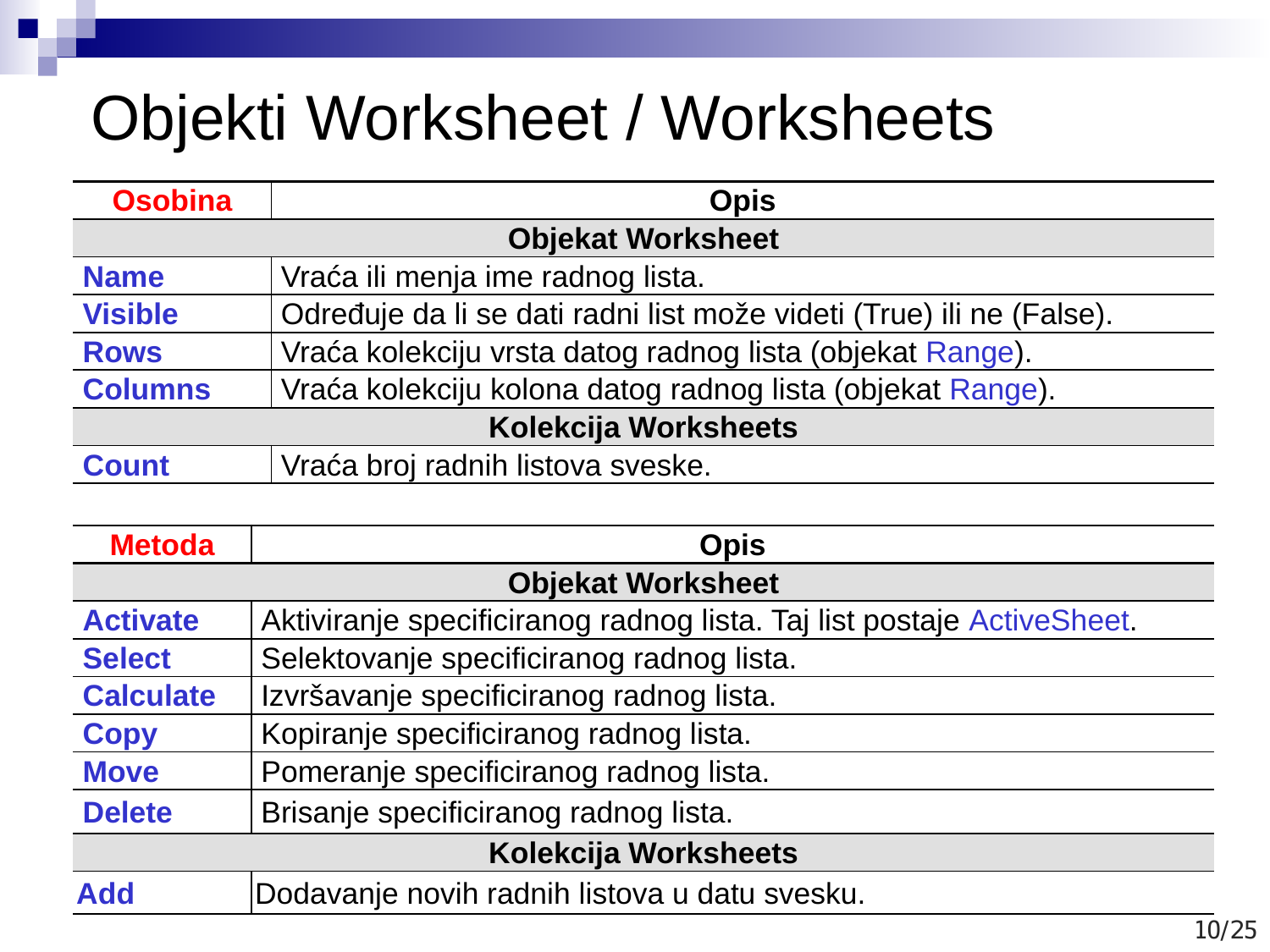

# Objekti Worksheet / Worksheets
| Osobina | Opis |
| --- | --- |
| Objekat Worksheet |  |
| Name | Vraća ili menja ime radnog lista. |
| Visible | Određuje da li se dati radni list može videti (True) ili ne (False). |
| Rows | Vraća kolekciju vrsta datog radnog lista (objekat Range). |
| Columns | Vraća kolekciju kolona datog radnog lista (objekat Range). |
| Kolekcija Worksheets |  |
| Count | Vraća broj radnih listova sveske. |
| Metoda | Opis |
| --- | --- |
| Objekat Worksheet |  |
| Activate | Aktiviranje specificiranog radnog lista. Taj list postaje ActiveSheet. |
| Select | Selektovanje specificiranog radnog lista. |
| Calculate | Izvršavanje specificiranog radnog lista. |
| Copy | Kopiranje specificiranog radnog lista. |
| Move | Pomeranje specificiranog radnog lista. |
| Delete | Brisanje specificiranog radnog lista. |
| Kolekcija Worksheets |  |
| Add | Dodavanje novih radnih listova u datu svesku. |
10/25